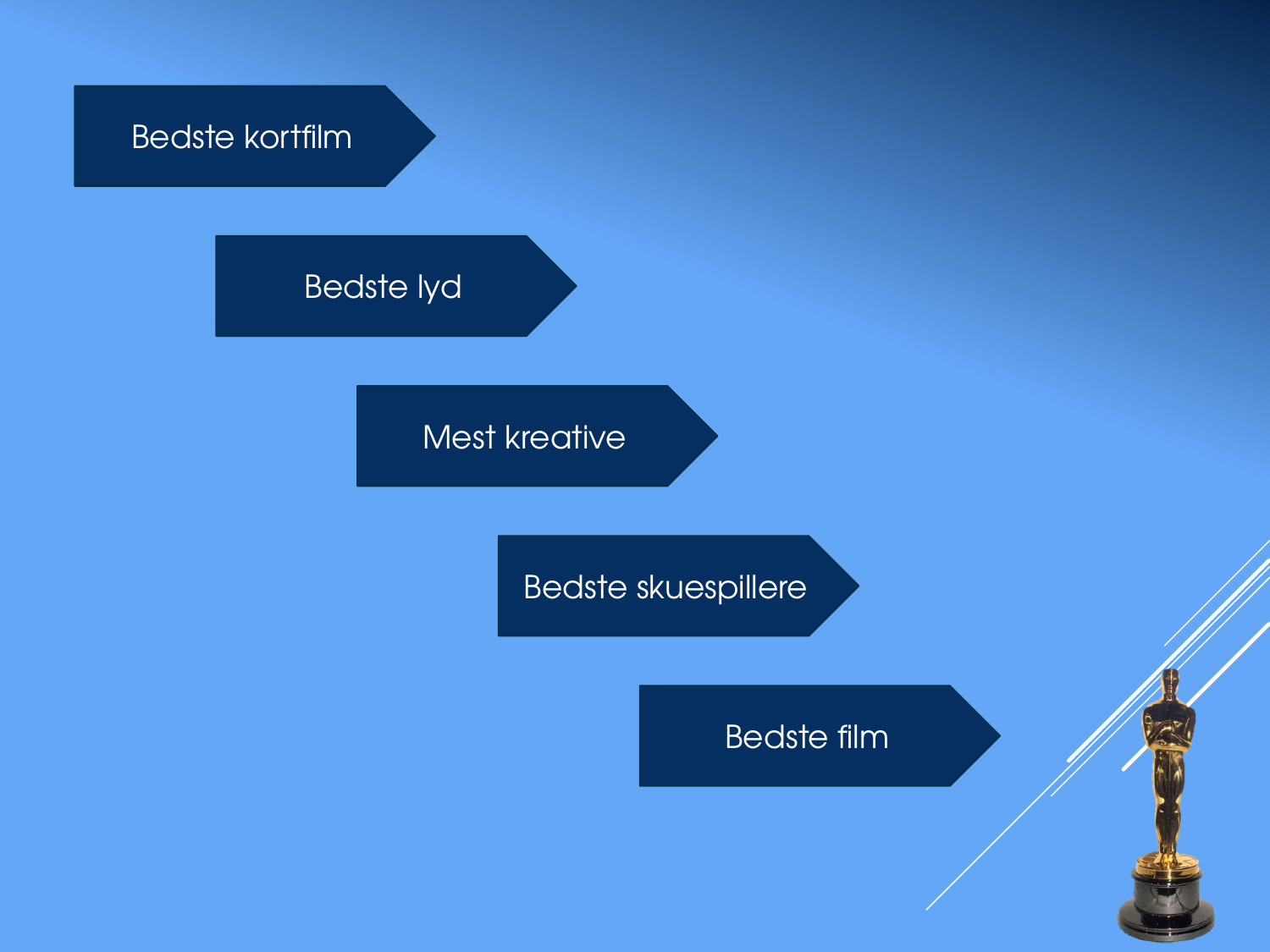

Bedste kortfilm
Bedste lyd
Mest kreative
Bedste skuespillere
Bedste film